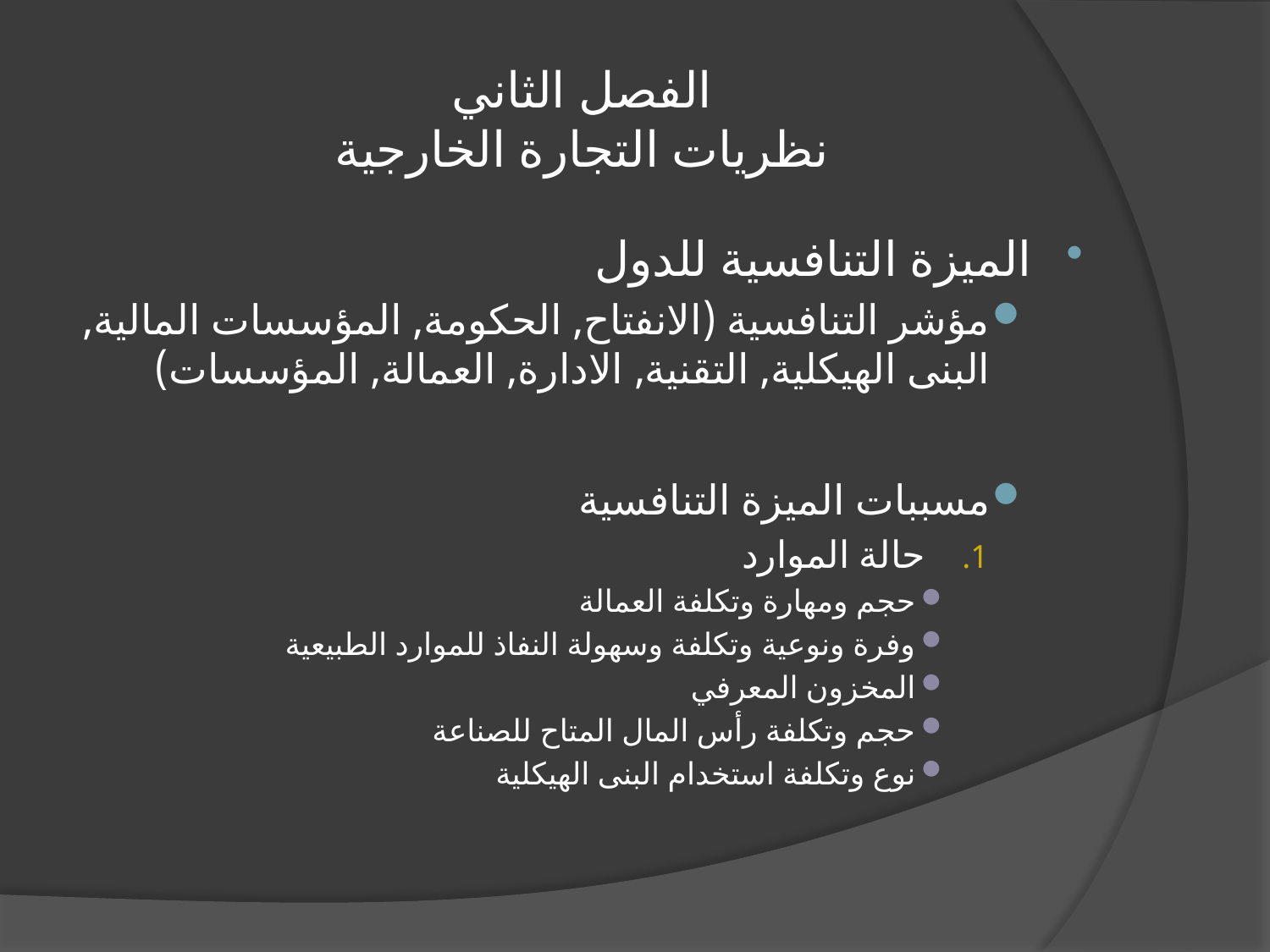

# الفصل الثاني نظريات التجارة الخارجية
الميزة التنافسية للدول
مؤشر التنافسية (الانفتاح, الحكومة, المؤسسات المالية, البنى الهيكلية, التقنية, الادارة, العمالة, المؤسسات)

مسببات الميزة التنافسية
حالة الموارد
حجم ومهارة وتكلفة العمالة
وفرة ونوعية وتكلفة وسهولة النفاذ للموارد الطبيعية
المخزون المعرفي
حجم وتكلفة رأس المال المتاح للصناعة
نوع وتكلفة استخدام البنى الهيكلية